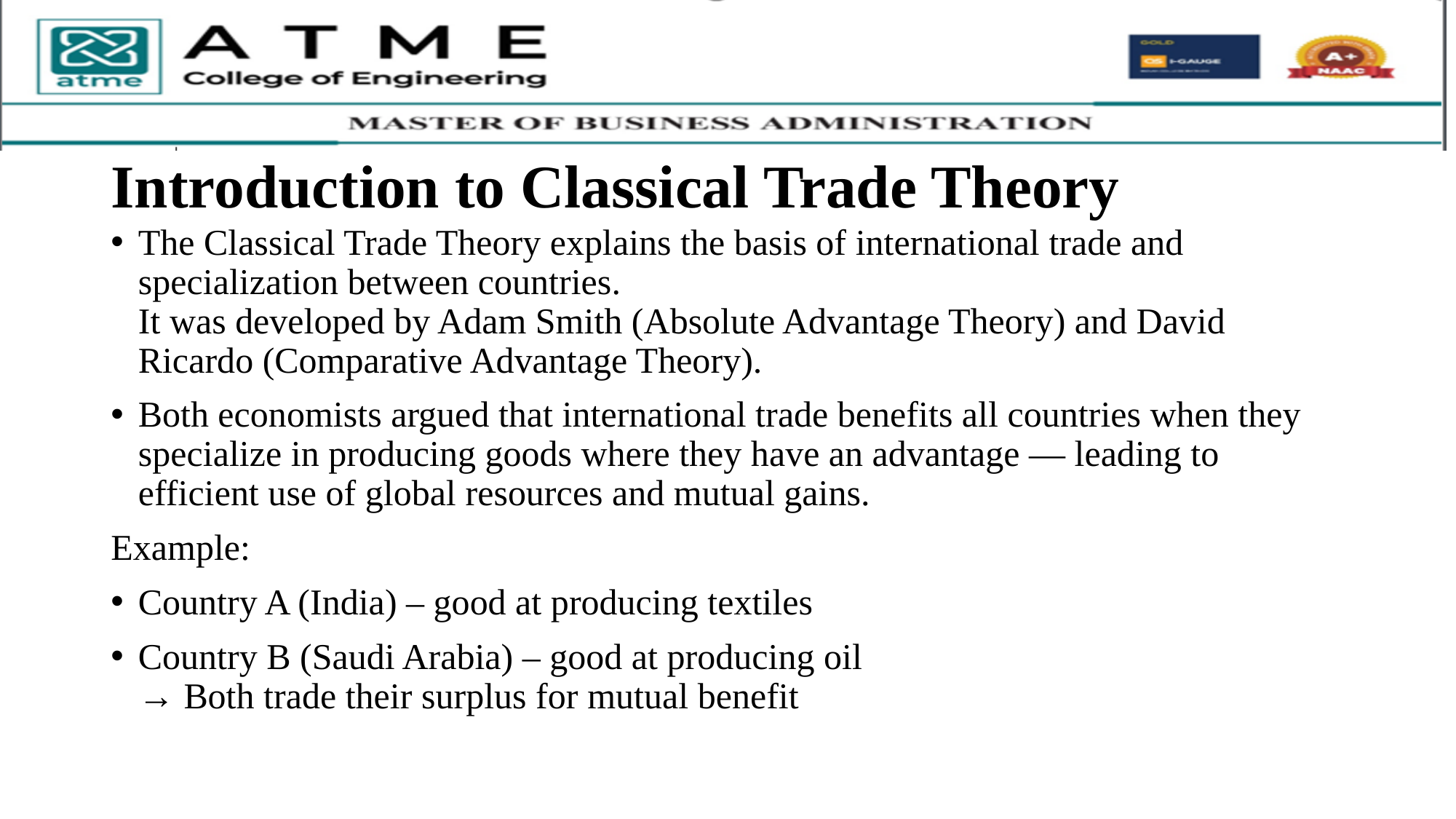

# Introduction to Classical Trade Theory
The Classical Trade Theory explains the basis of international trade and specialization between countries.
It was developed by Adam Smith (Absolute Advantage Theory) and David Ricardo (Comparative Advantage Theory).
Both economists argued that international trade benefits all countries when they specialize in producing goods where they have an advantage — leading to efficient use of global resources and mutual gains.
Example:
Country A (India) – good at producing textiles
Country B (Saudi Arabia) – good at producing oil
→ Both trade their surplus for mutual benefit